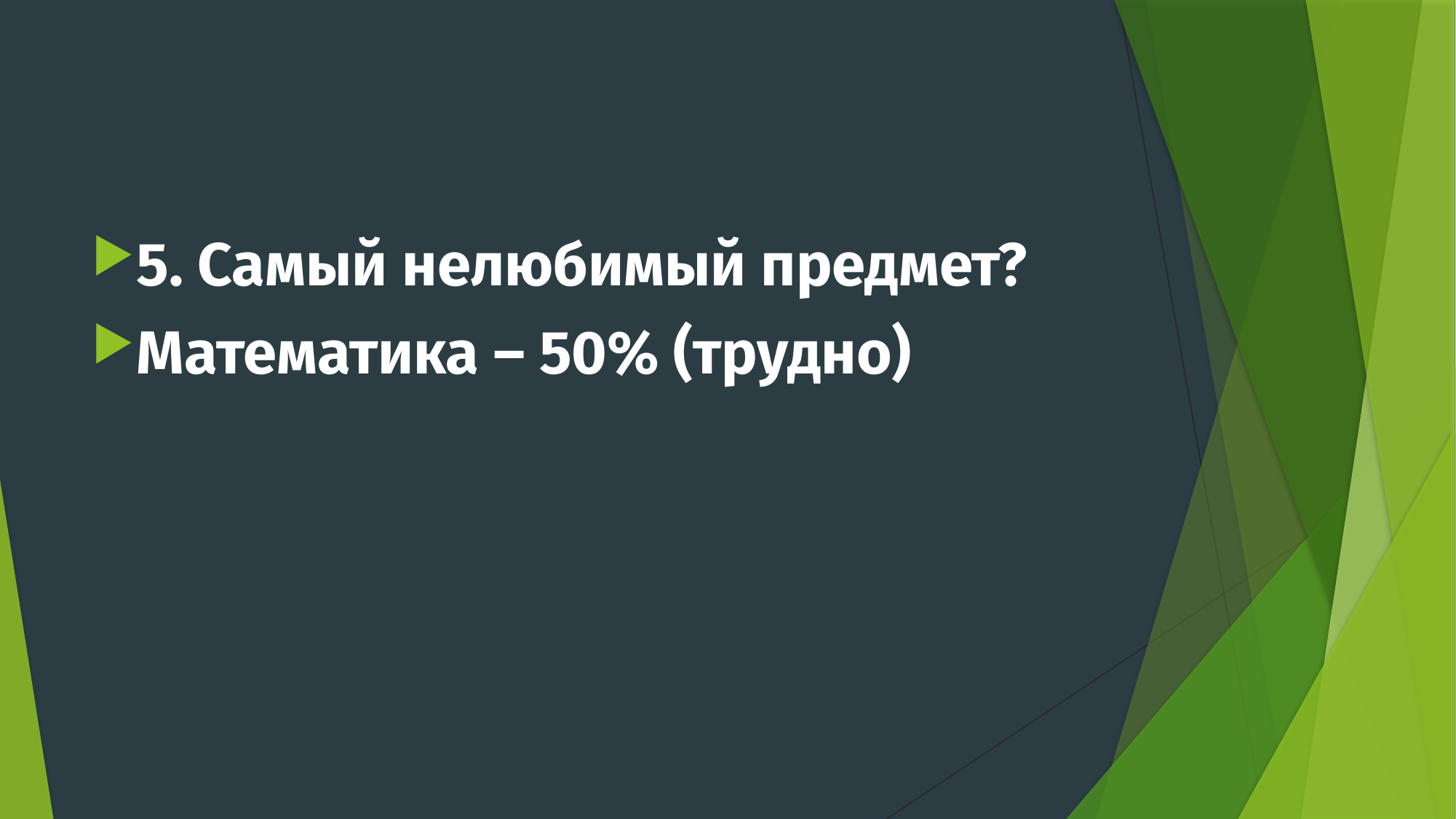

#
5. Самый нелюбимый предмет?
Математика – 50% (трудно)